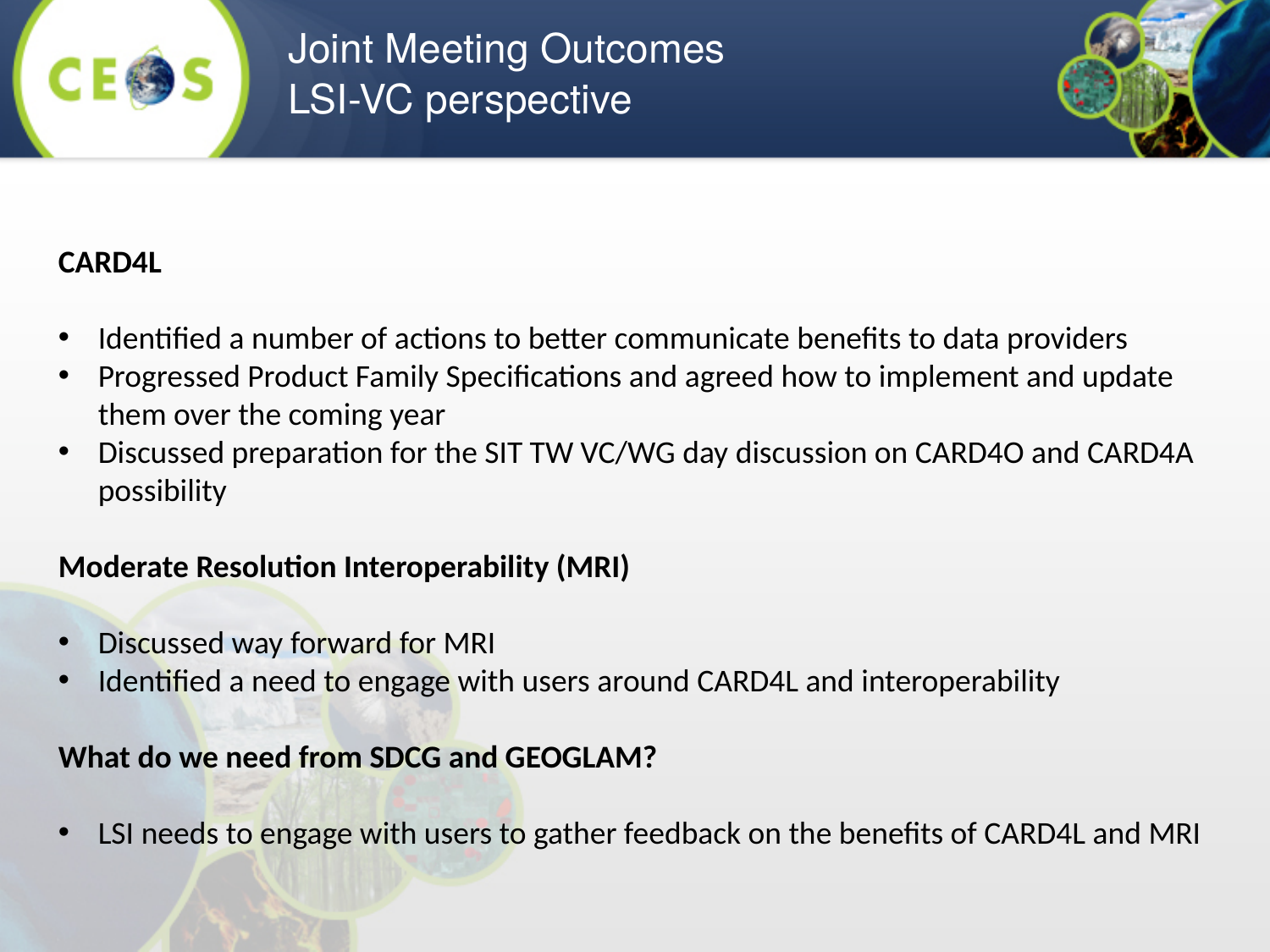

Joint Meeting Outcomes
LSI-VC perspective
CARD4L

Identified a number of actions to better communicate benefits to data providers
Progressed Product Family Specifications and agreed how to implement and update them over the coming year
Discussed preparation for the SIT TW VC/WG day discussion on CARD4O and CARD4A possibility

Moderate Resolution Interoperability (MRI)

Discussed way forward for MRI
Identified a need to engage with users around CARD4L and interoperability

What do we need from SDCG and GEOGLAM?

LSI needs to engage with users to gather feedback on the benefits of CARD4L and MRI